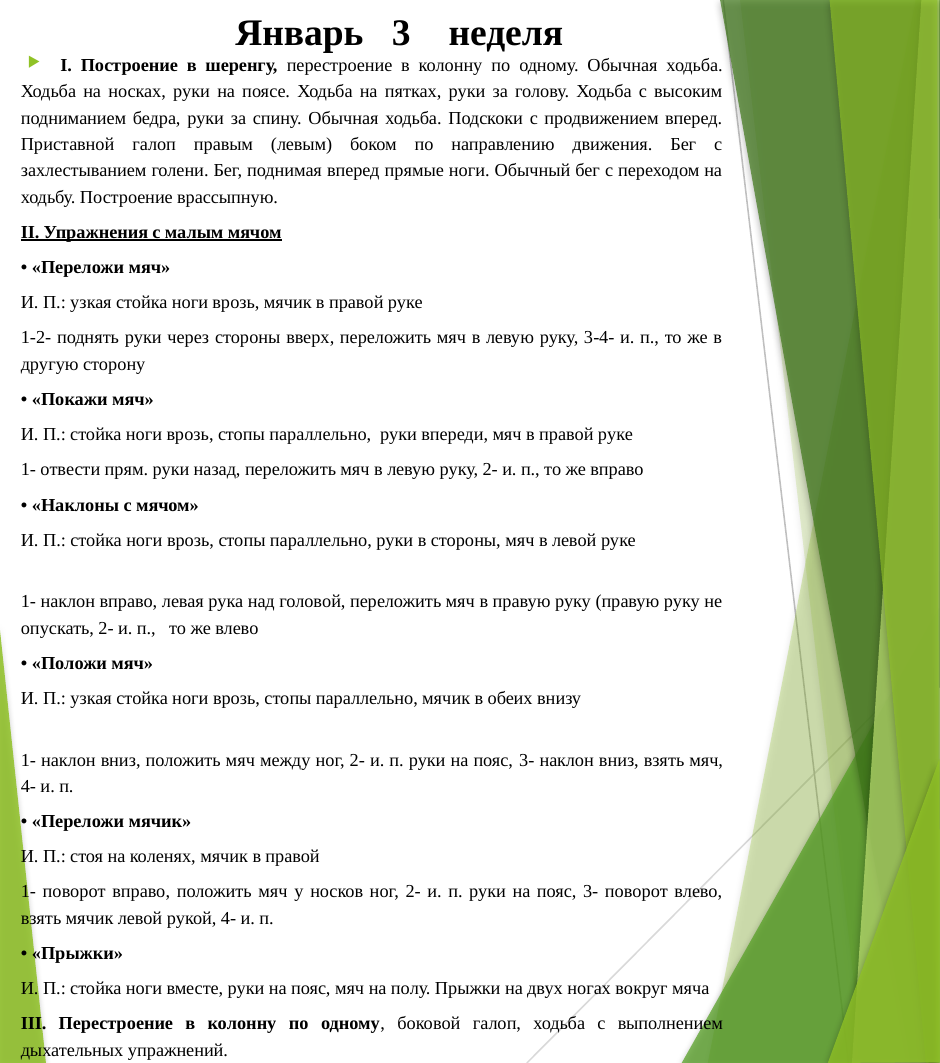

# Январь   3    неделя
I. Построение в шеренгу, перестроение в колонну по одному. Обычная ходьба. Ходьба на носках, руки на поясе. Ходьба на пятках, руки за голову. Ходьба с высоким подниманием бедра, руки за спину. Обычная ходьба. Подскоки с продвижением вперед. Приставной галоп правым (левым) боком по направлению движения. Бег с захлестыванием голени. Бег, поднимая вперед прямые ноги. Обычный бег с переходом на ходьбу. Построение врассыпную.
II. Упражнения с малым мячом
• «Переложи мяч»
И. П.: узкая стойка ноги врозь, мячик в правой руке
1-2- поднять руки через стороны вверх, переложить мяч в левую руку, 3-4- и. п., то же в другую сторону
• «Покажи мяч»
И. П.: стойка ноги врозь, стопы параллельно,  руки впереди, мяч в правой руке
1- отвести прям. руки назад, переложить мяч в левую руку, 2- и. п., то же вправо
• «Наклоны с мячом»
И. П.: стойка ноги врозь, стопы параллельно, руки в стороны, мяч в левой руке
1- наклон вправо, левая рука над головой, переложить мяч в правую руку (правую руку не опускать, 2- и. п.,   то же влево
• «Положи мяч»
И. П.: узкая стойка ноги врозь, стопы параллельно, мячик в обеих внизу
1- наклон вниз, положить мяч между ног, 2- и. п. руки на пояс, 3- наклон вниз, взять мяч, 4- и. п.
• «Переложи мячик»
И. П.: стоя на коленях, мячик в правой
1- поворот вправо, положить мяч у носков ног, 2- и. п. руки на пояс, 3- поворот влево, взять мячик левой рукой, 4- и. п.
• «Прыжки»
И. П.: стойка ноги вместе, руки на пояс, мяч на полу. Прыжки на двух ногах вокруг мяча
III. Перестроение в колонну по одному, боковой галоп, ходьба с выполнением дыхательных упражнений.